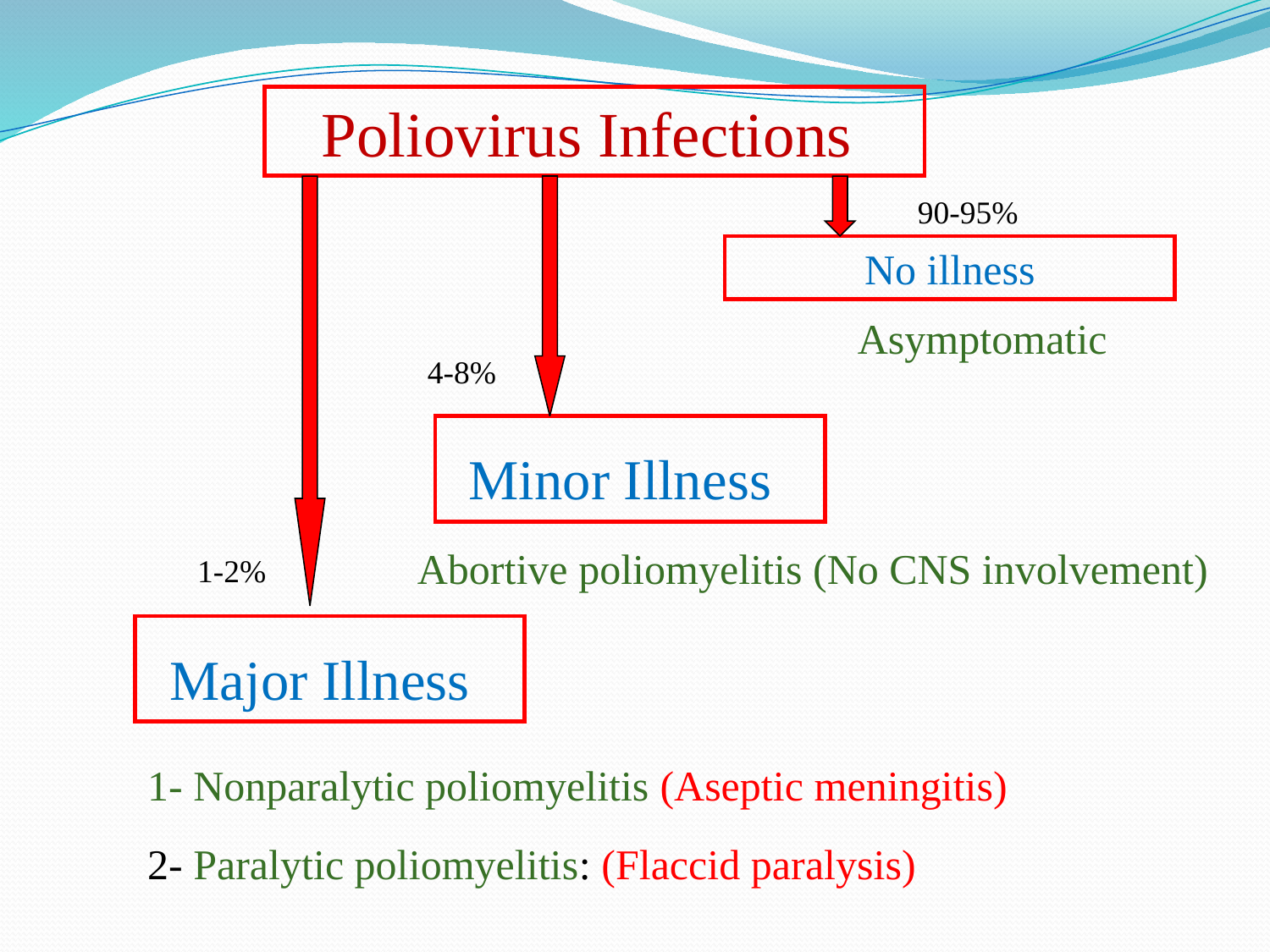

Poliovirus Infections

90-95%
No illness
Asymptomatic
4-8%
Minor Illness
Abortive poliomyelitis (No CNS involvement)
1-2%
Major Illness
1- Nonparalytic poliomyelitis (Aseptic meningitis)
2- Paralytic poliomyelitis: (Flaccid paralysis)